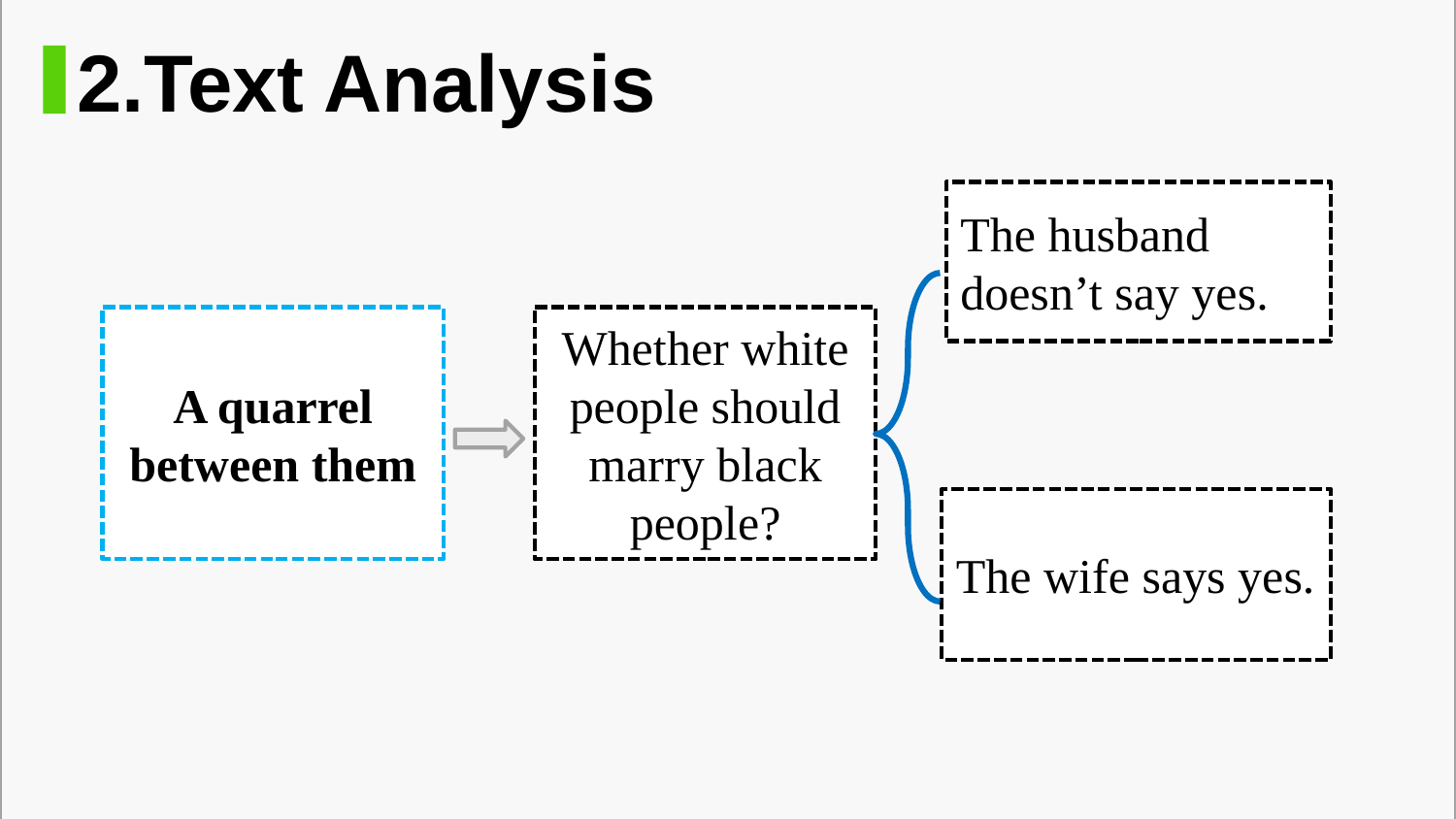

2.Text Analysis

The husband doesn’t say yes.

A quarrel between them
Whether white people should marry black people?

The wife says yes.